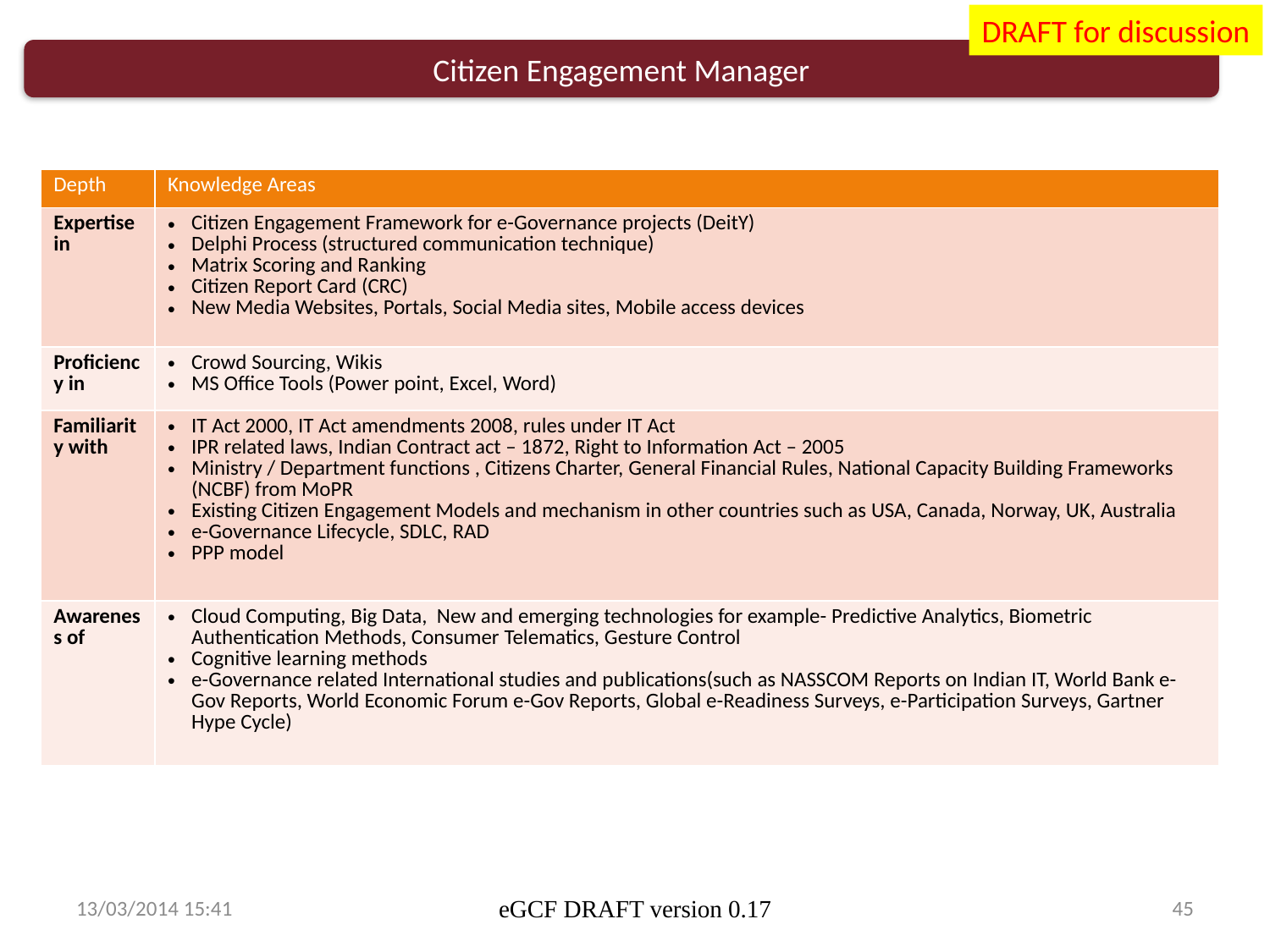

DRAFT for discussion
Citizen Engagement Manager
| Depth | Knowledge Areas |
| --- | --- |
| Expertise in | Citizen Engagement Framework for e-Governance projects (DeitY) Delphi Process (structured communication technique) Matrix Scoring and Ranking Citizen Report Card (CRC) New Media Websites, Portals, Social Media sites, Mobile access devices |
| Proficiency in | Crowd Sourcing, Wikis MS Office Tools (Power point, Excel, Word) |
| Familiarity with | IT Act 2000, IT Act amendments 2008, rules under IT Act IPR related laws, Indian Contract act – 1872, Right to Information Act – 2005 Ministry / Department functions , Citizens Charter, General Financial Rules, National Capacity Building Frameworks (NCBF) from MoPR Existing Citizen Engagement Models and mechanism in other countries such as USA, Canada, Norway, UK, Australia e-Governance Lifecycle, SDLC, RAD PPP model |
| Awareness of | Cloud Computing, Big Data, New and emerging technologies for example- Predictive Analytics, Biometric Authentication Methods, Consumer Telematics, Gesture Control Cognitive learning methods e-Governance related International studies and publications(such as NASSCOM Reports on Indian IT, World Bank e-Gov Reports, World Economic Forum e-Gov Reports, Global e-Readiness Surveys, e-Participation Surveys, Gartner Hype Cycle) |
13/03/2014 15:41
eGCF DRAFT version 0.17
45